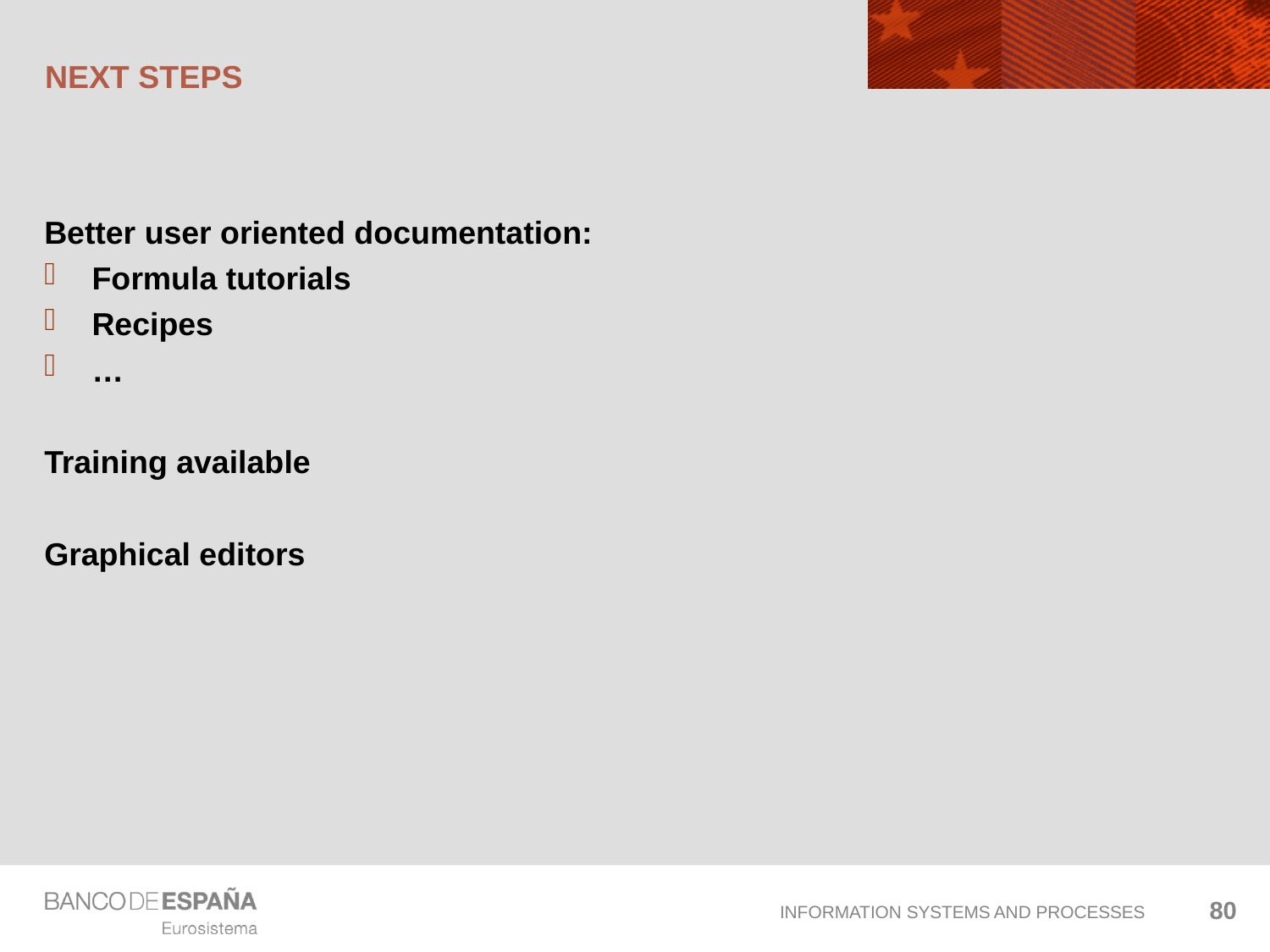

# NEXT STEPS
Better user oriented documentation:
Formula tutorials
Recipes
…

Training available

Graphical editors

80